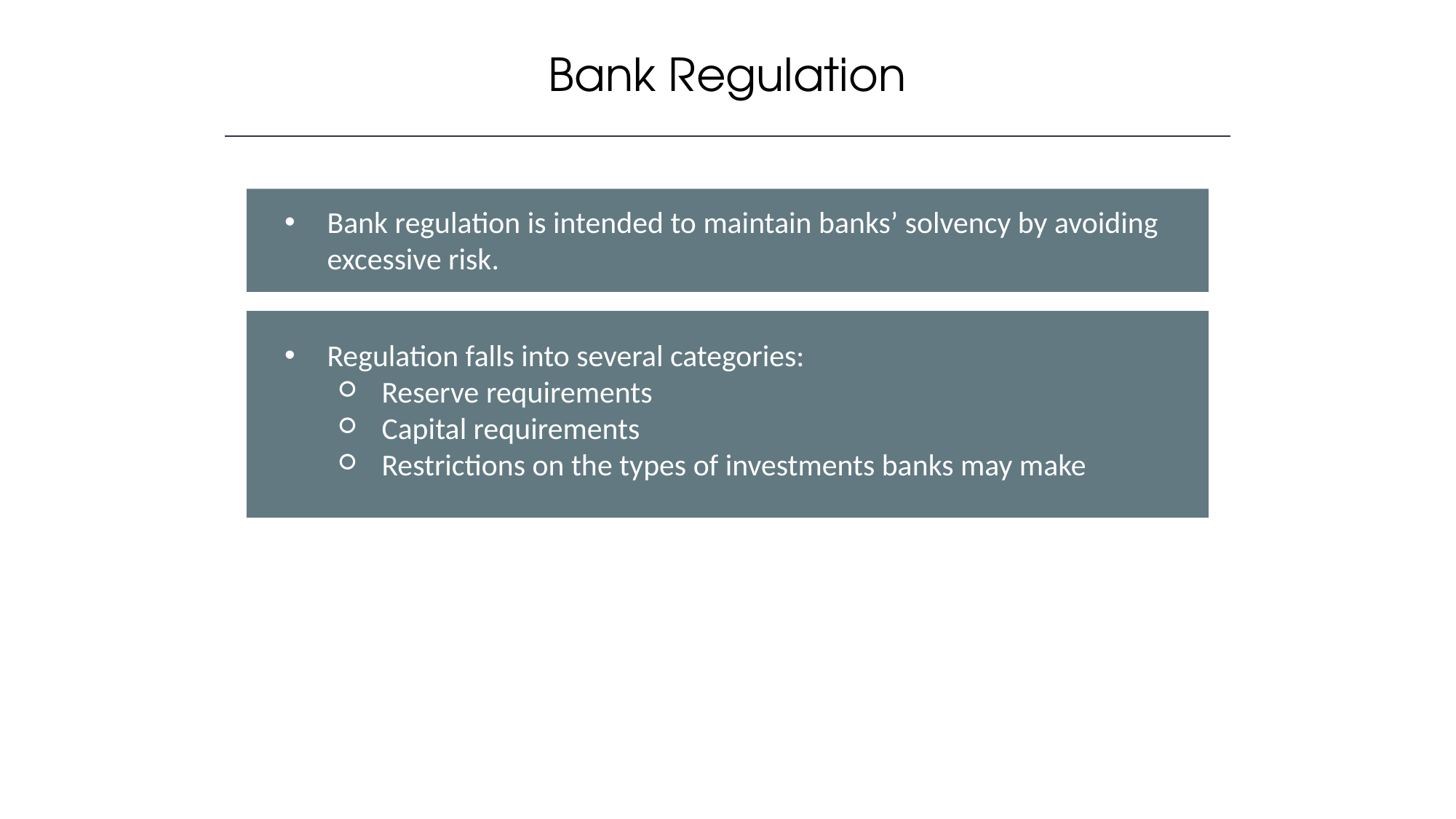

Bank Regulation
HAWKES LEARNING

Bank regulation is intended to maintain banks’ solvency by avoiding excessive risk.

Regulation falls into several categories:
Reserve requirements
Capital requirements
Restrictions on the types of investments banks may make